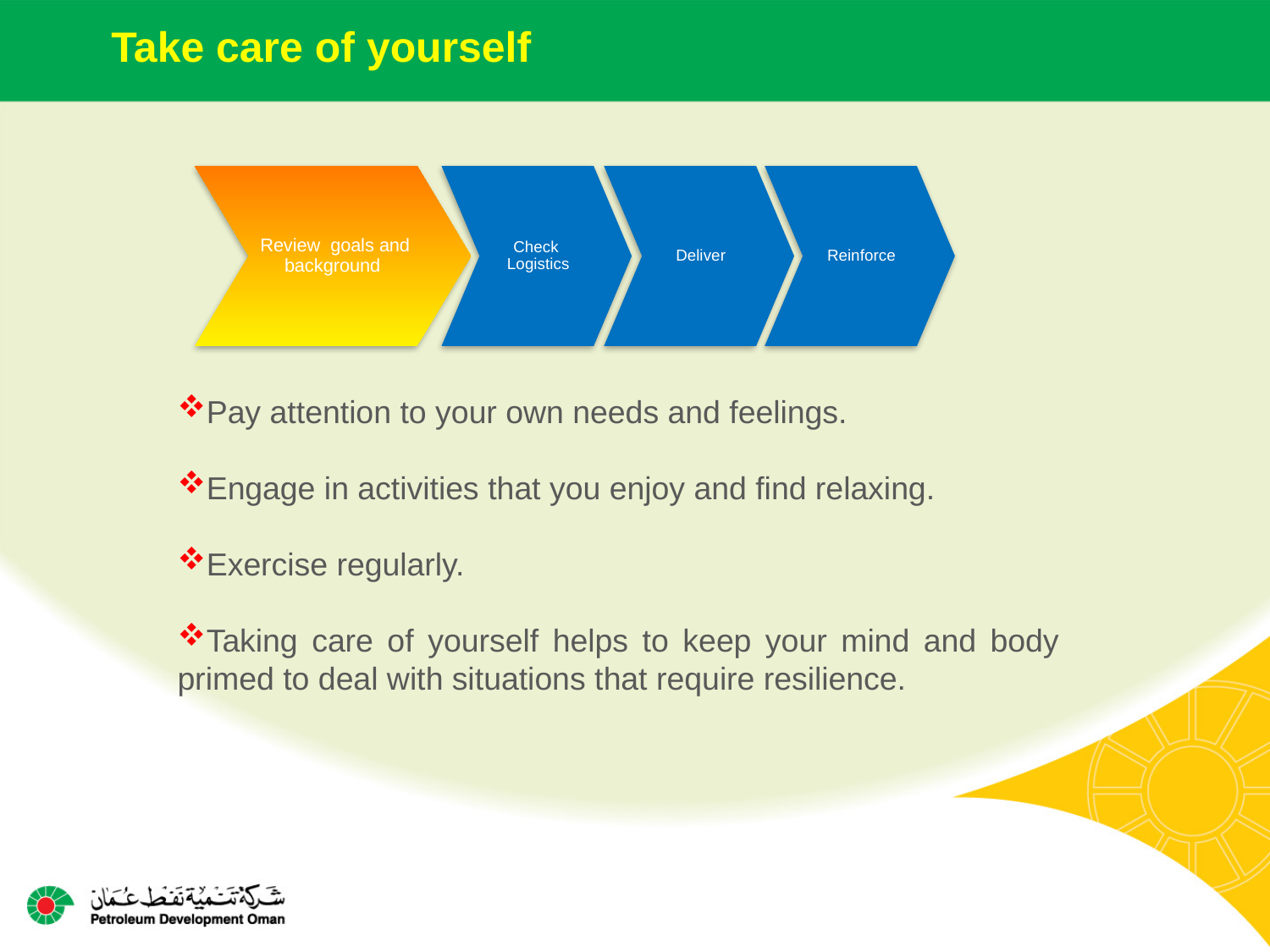

Take care of yourself
Check
Logistics
Reinforce
Review  goals and background
Deliver

Pay attention to your own needs and feelings.

Engage in activities that you enjoy and find relaxing.

Exercise regularly.

Taking care of yourself helps to keep your mind and body primed to deal with situations that require resilience.